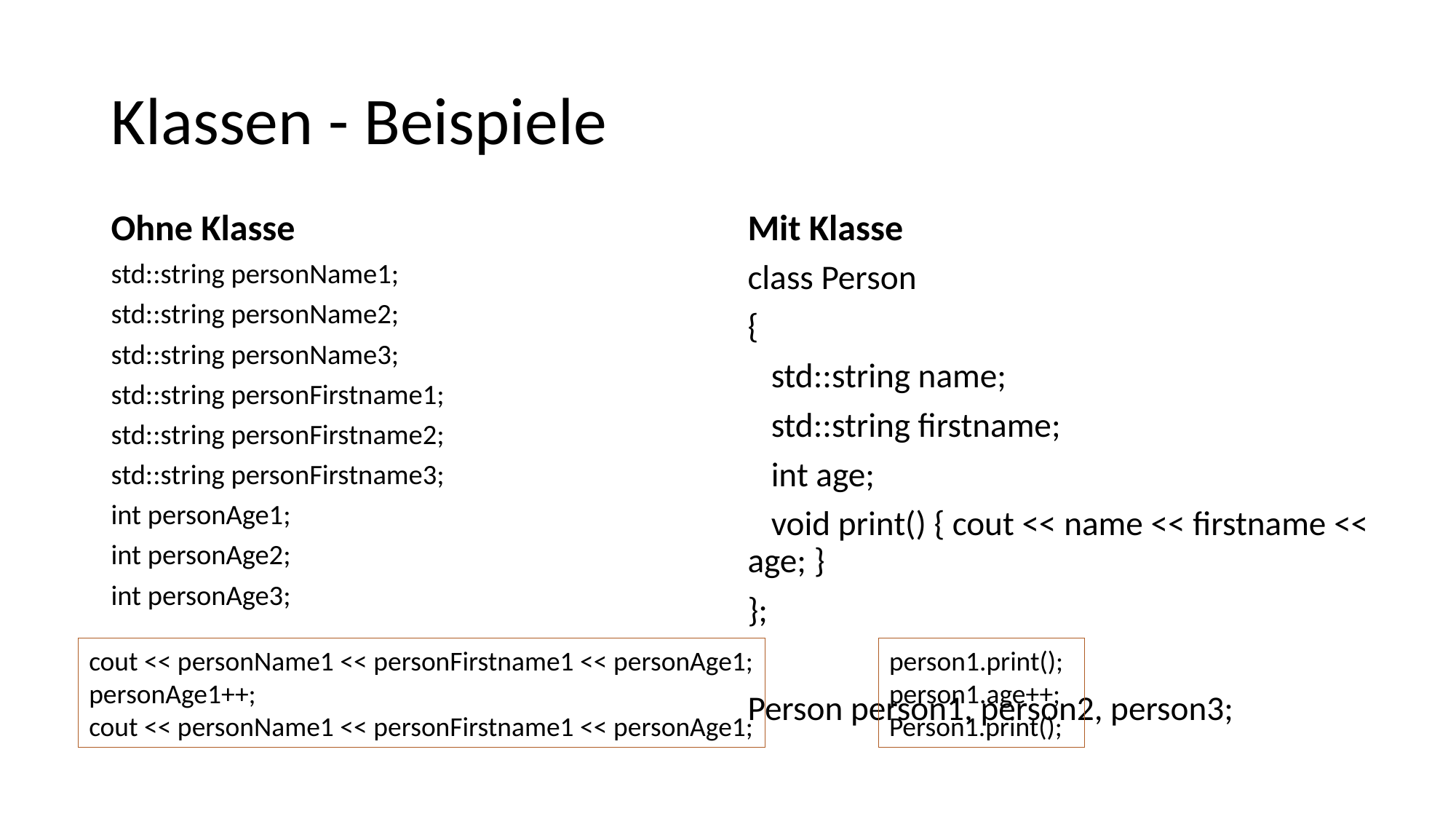

# Klassen - Beispiele
Ohne Klasse
Mit Klasse
std::string personName1;
std::string personName2;
std::string personName3;
std::string personFirstname1;
std::string personFirstname2;
std::string personFirstname3;
int personAge1;
int personAge2;
int personAge3;

class Person
{
   std::string name;
   std::string firstname;
   int age;
   void print() { cout << name << firstname << age; }
};

Person person1, person2, person3;
cout << personName1 << personFirstname1 << personAge1;
personAge1++;
cout << personName1 << personFirstname1 << personAge1;
person1.print();
person1.age++;
Person1.print();